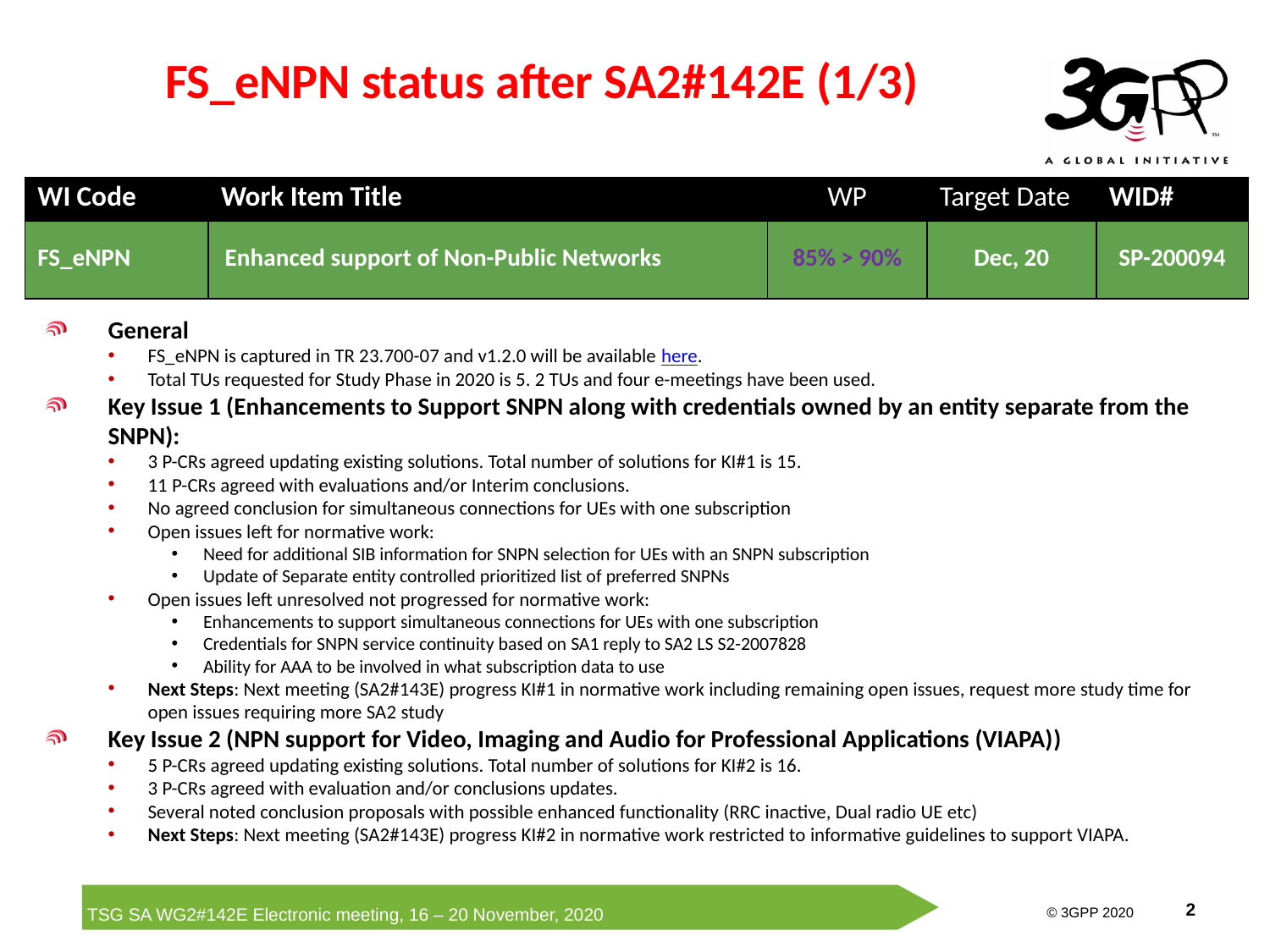

# FS_eNPN status after SA2#142E (1/3)
| WI Code | Work Item Title | WP | Target Date | WID# |
| --- | --- | --- | --- | --- |
| FS\_eNPN | Enhanced support of Non-Public Networks | 85% > 90% | Dec, 20 | SP-200094 |
General
FS_eNPN is captured in TR 23.700-07 and v1.2.0 will be available here.
Total TUs requested for Study Phase in 2020 is 5. 2 TUs and four e-meetings have been used.
Key Issue 1 (Enhancements to Support SNPN along with credentials owned by an entity separate from the SNPN):
3 P-CRs agreed updating existing solutions. Total number of solutions for KI#1 is 15.
11 P-CRs agreed with evaluations and/or Interim conclusions.
No agreed conclusion for simultaneous connections for UEs with one subscription
Open issues left for normative work:
Need for additional SIB information for SNPN selection for UEs with an SNPN subscription
Update of Separate entity controlled prioritized list of preferred SNPNs
Open issues left unresolved not progressed for normative work:
Enhancements to support simultaneous connections for UEs with one subscription
Credentials for SNPN service continuity based on SA1 reply to SA2 LS S2-2007828
Ability for AAA to be involved in what subscription data to use
Next Steps: Next meeting (SA2#143E) progress KI#1 in normative work including remaining open issues, request more study time for open issues requiring more SA2 study
Key Issue 2 (NPN support for Video, Imaging and Audio for Professional Applications (VIAPA))
5 P-CRs agreed updating existing solutions. Total number of solutions for KI#2 is 16.
3 P-CRs agreed with evaluation and/or conclusions updates.
Several noted conclusion proposals with possible enhanced functionality (RRC inactive, Dual radio UE etc)
Next Steps: Next meeting (SA2#143E) progress KI#2 in normative work restricted to informative guidelines to support VIAPA.